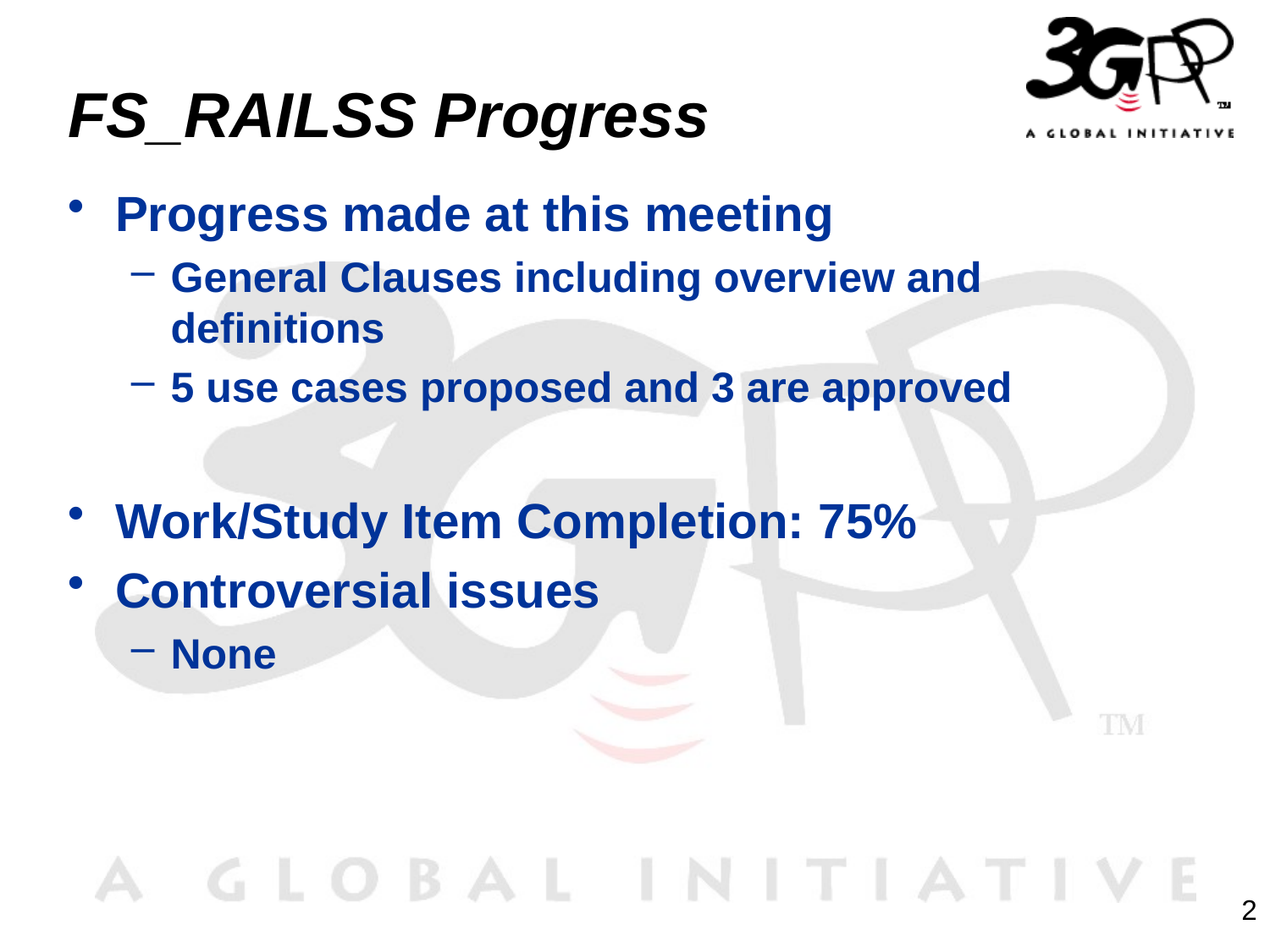

# FS_RAILSS Progress
Progress made at this meeting
General Clauses including overview and definitions
5 use cases proposed and 3 are approved

Work/Study Item Completion: 75%
Controversial issues
None
2